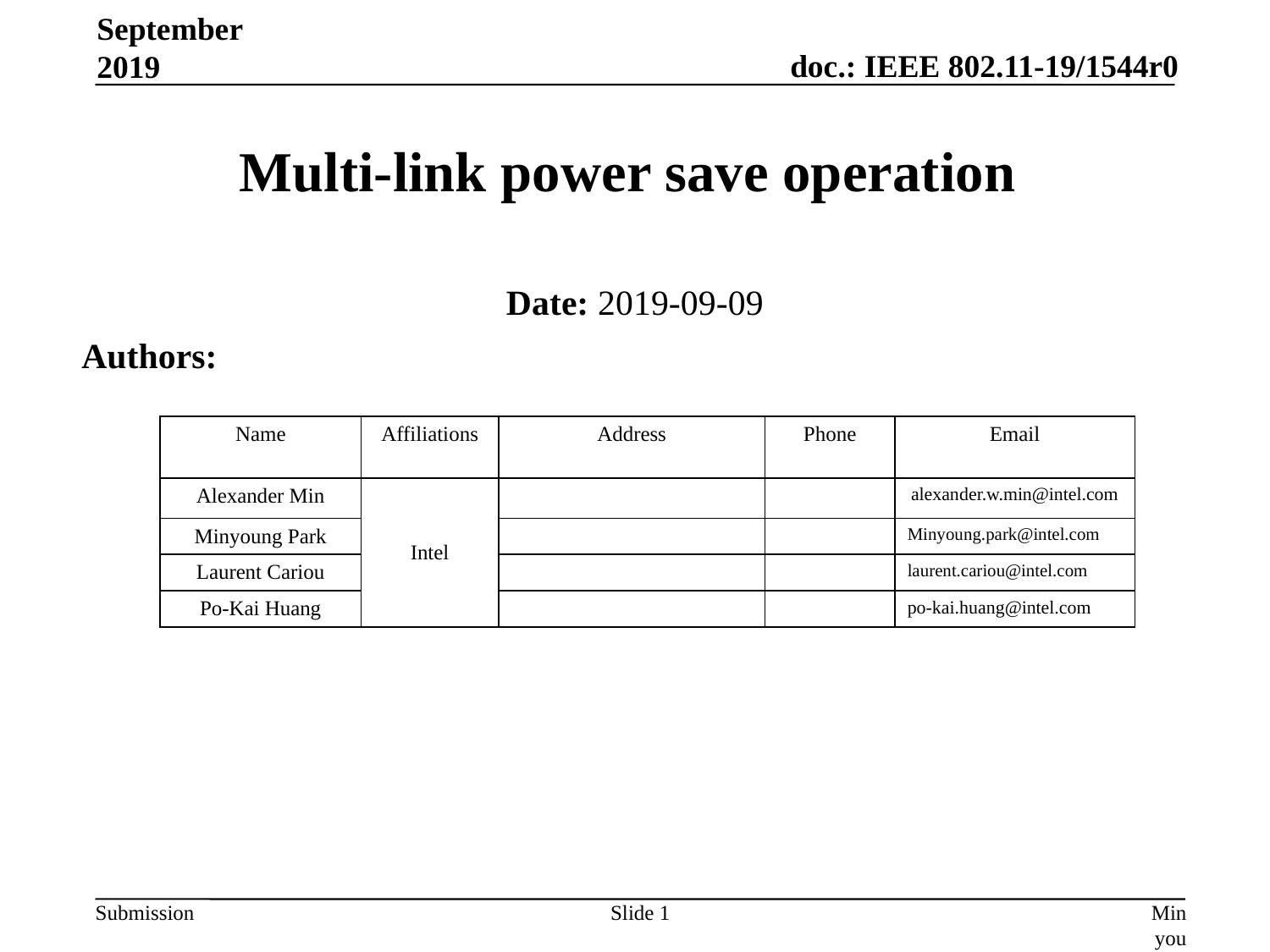

September 2019
# Multi-link power save operation
Date: 2019-09-09
Authors:
| Name | Affiliations | Address | Phone | Email |
| --- | --- | --- | --- | --- |
| Alexander Min | Intel |  |  | alexander.w.min@intel.com |
| Minyoung Park |  |  |  | Minyoung.park@intel.com |
| Laurent Cariou |  |  |  | laurent.cariou@intel.com |
| Po-Kai Huang |  |  |  | po-kai.huang@intel.com |
Slide 1
Minyoung Park et.al., (Intel Corporation)